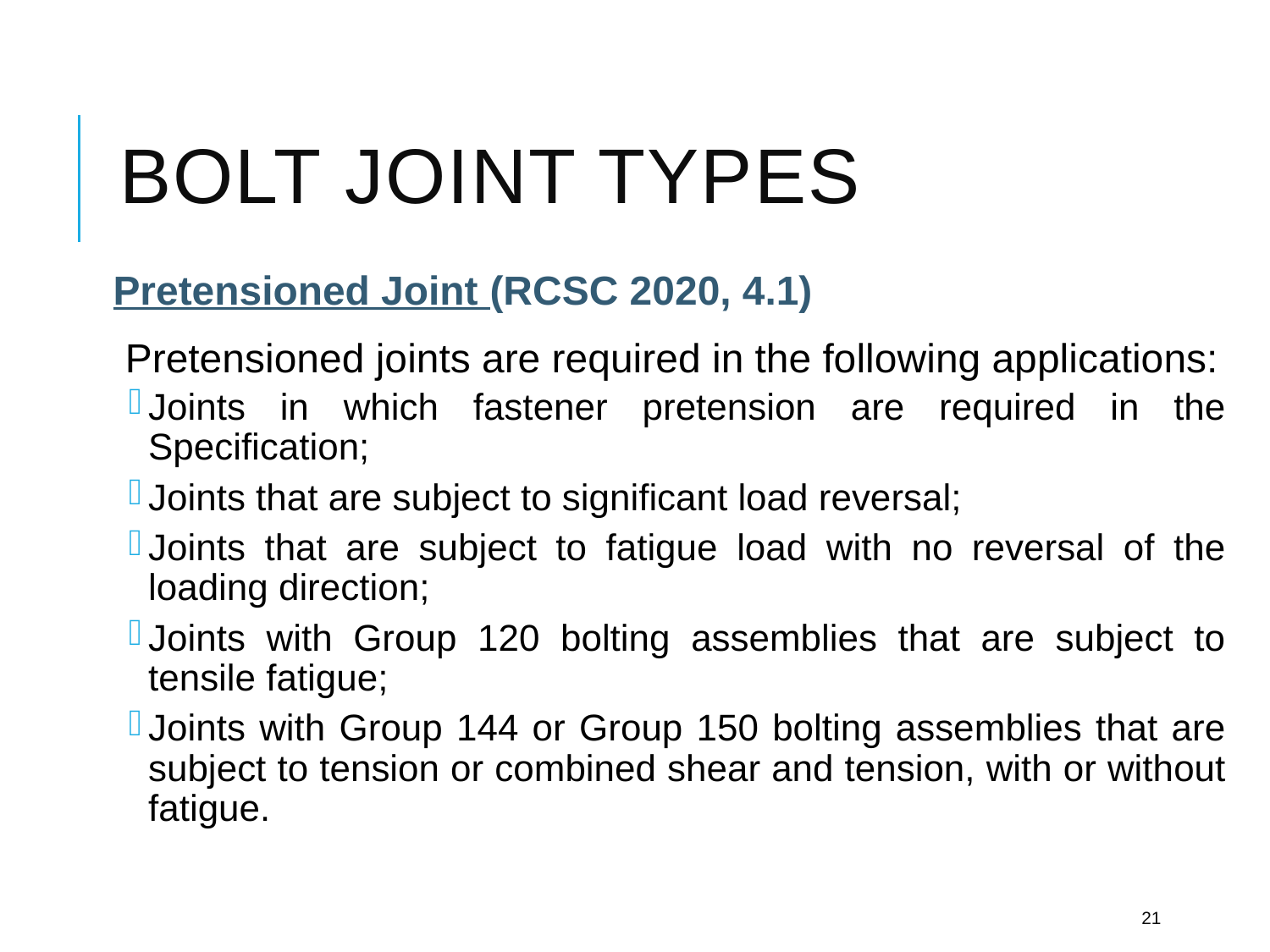

# Bolt Joint types
Pretensioned Joint (RCSC 2020, 4.1)
Pretensioned joints are required in the following applications:
Joints in which fastener pretension are required in the Specification;
Joints that are subject to significant load reversal;
Joints that are subject to fatigue load with no reversal of the loading direction;
Joints with Group 120 bolting assemblies that are subject to tensile fatigue;
Joints with Group 144 or Group 150 bolting assemblies that are subject to tension or combined shear and tension, with or without fatigue.

21